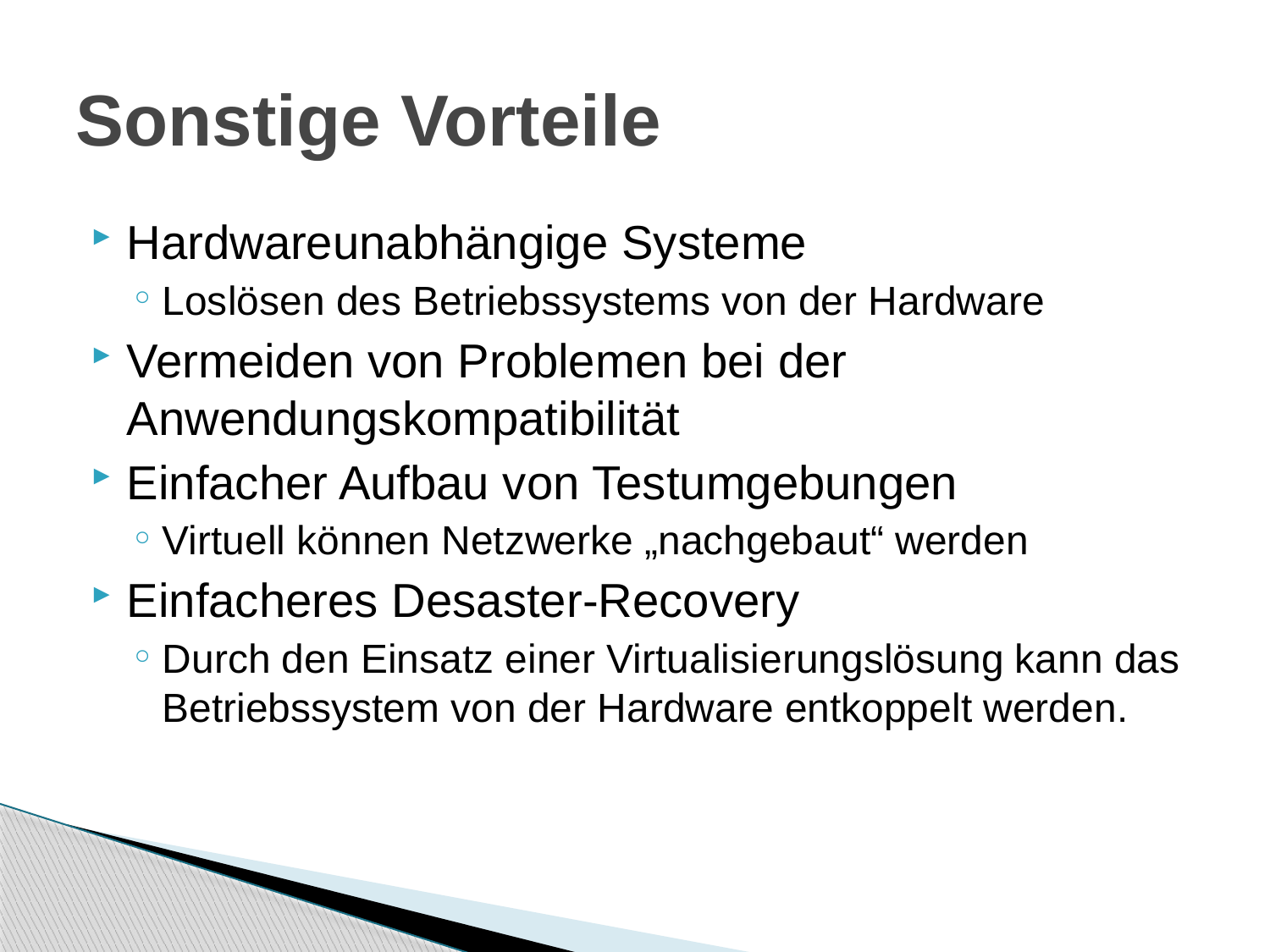

# Sonstige Vorteile
Hardwareunabhängige Systeme
Loslösen des Betriebssystems von der Hardware
Vermeiden von Problemen bei der Anwendungskompatibilität
Einfacher Aufbau von Testumgebungen
Virtuell können Netzwerke „nachgebaut“ werden
Einfacheres Desaster-Recovery
Durch den Einsatz einer Virtualisierungslösung kann das Betriebssystem von der Hardware entkoppelt werden.